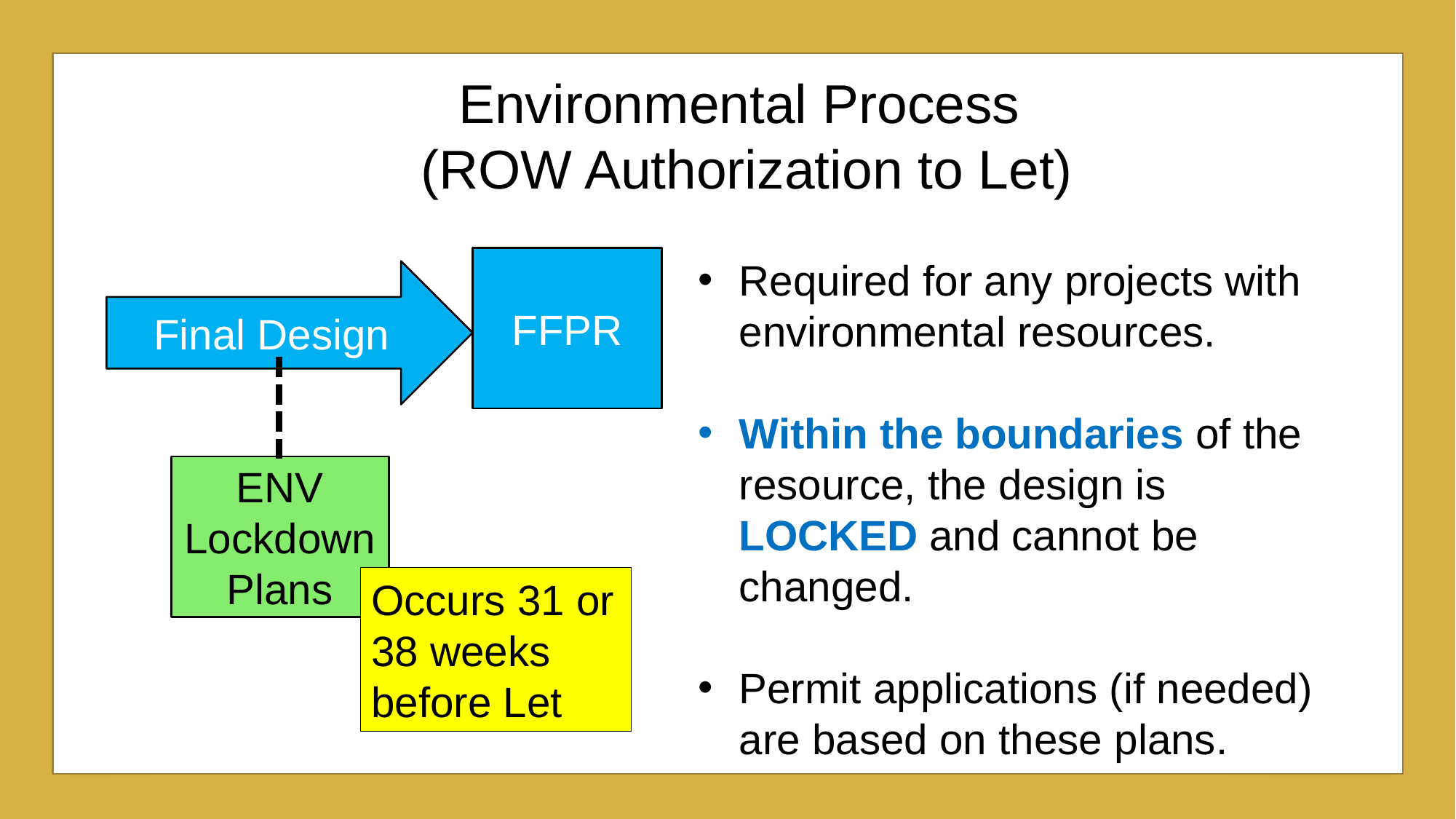

Environmental Process
(ROW Authorization to Let)
FFPR
Required for any projects with environmental resources.

Within the boundaries of the resource, the design is LOCKED and cannot be changed.

Permit applications (if needed) are based on these plans.

Final Design
ENV Lockdown Plans
Occurs 31 or 38 weeks before Let